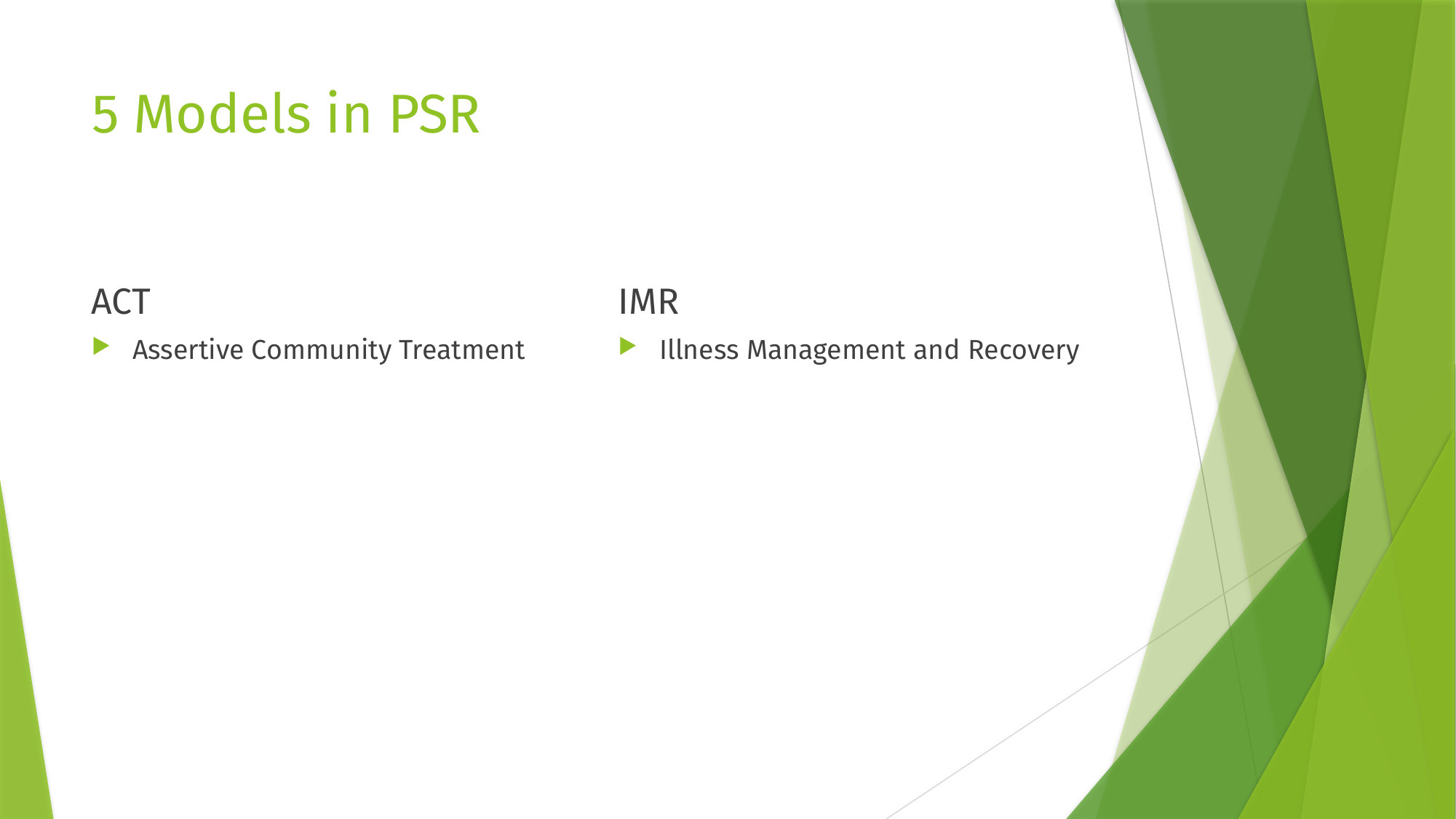

# 5 Models in PSR
ACT
IMR
Assertive Community Treatment
Illness Management and Recovery